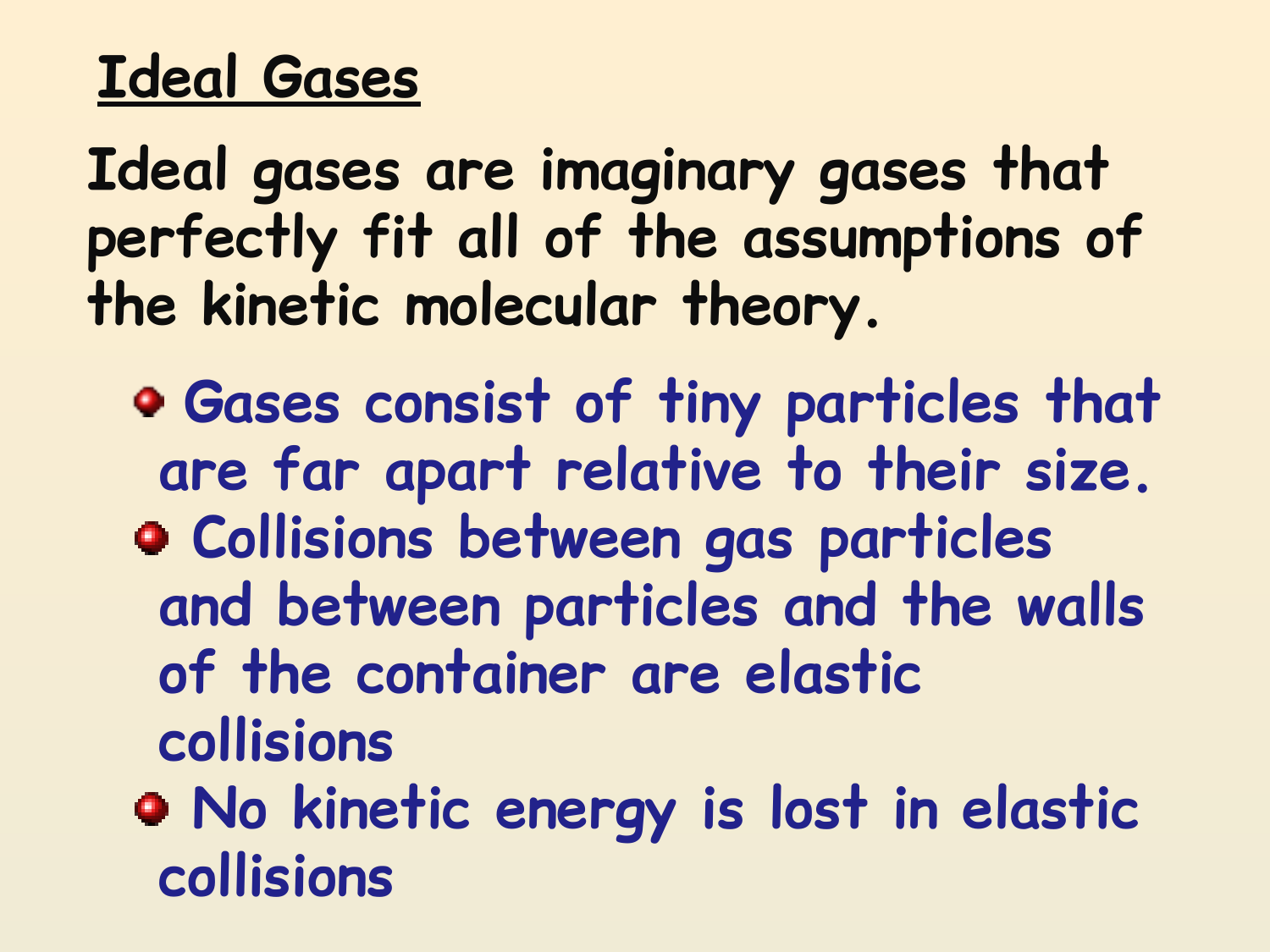

# Ideal Gases
Ideal gases are imaginary gases that perfectly fit all of the assumptions of the kinetic molecular theory.
 Gases consist of tiny particles that are far apart relative to their size.
 Collisions between gas particles and between particles and the walls of the container are elastic collisions
 No kinetic energy is lost in elastic collisions